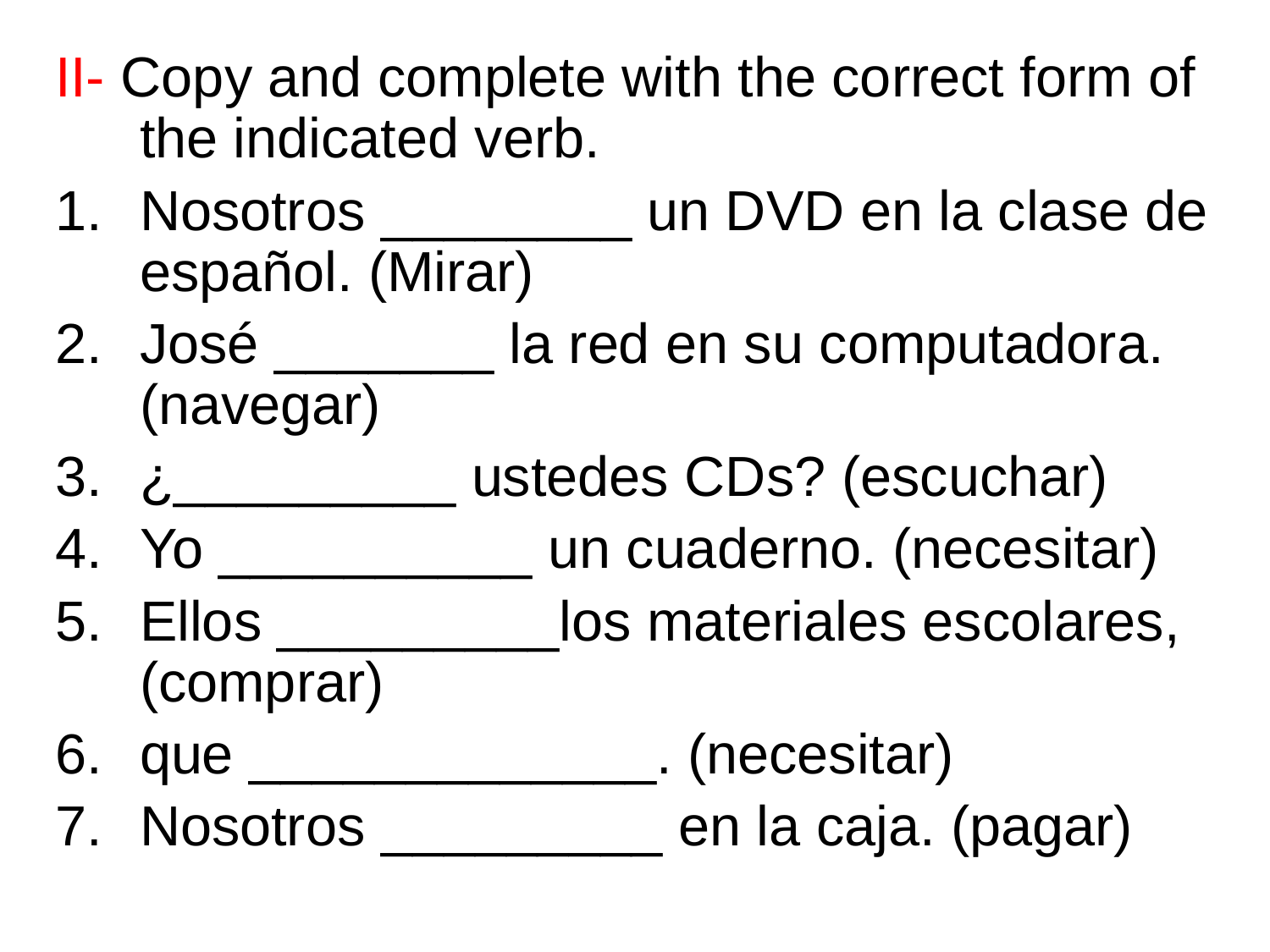

II- Copy and complete with the correct form of the indicated verb.
Nosotros ________ un DVD en la clase de español. (Mirar)
José _______ la red en su computadora. (navegar)
¿_________ ustedes CDs? (escuchar)
Yo __________ un cuaderno. (necesitar)
Ellos _________los materiales escolares, (comprar)
que _____________. (necesitar)
Nosotros _________ en la caja. (pagar)